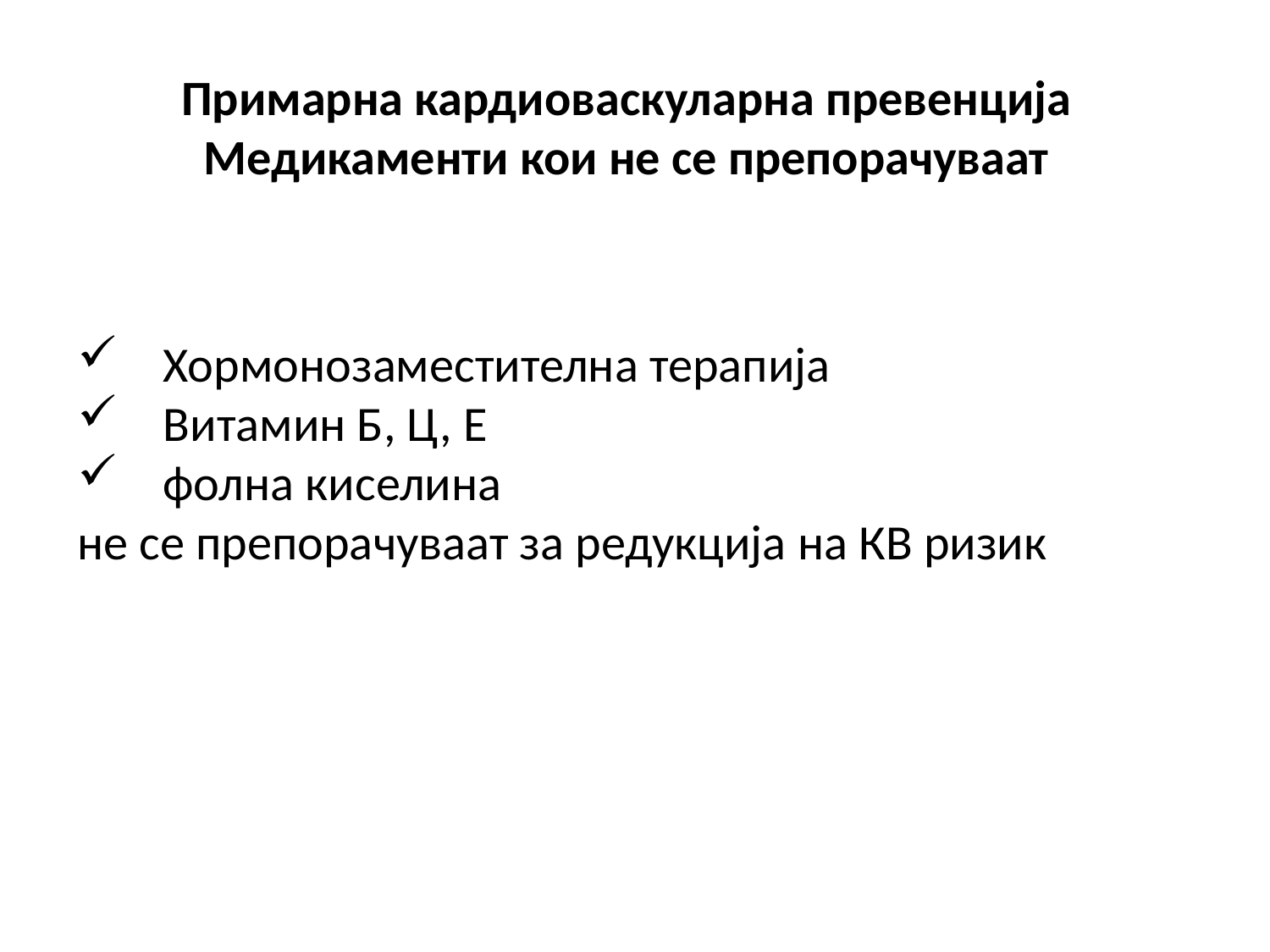

# Примарна кардиоваскуларна превенција Медикаменти кои не се препорачуваат
    Хормонозаместителна терапија
    Витамин Б, Ц, Е
    фолна киселина
не се препорачуваат за редукција на КВ ризик